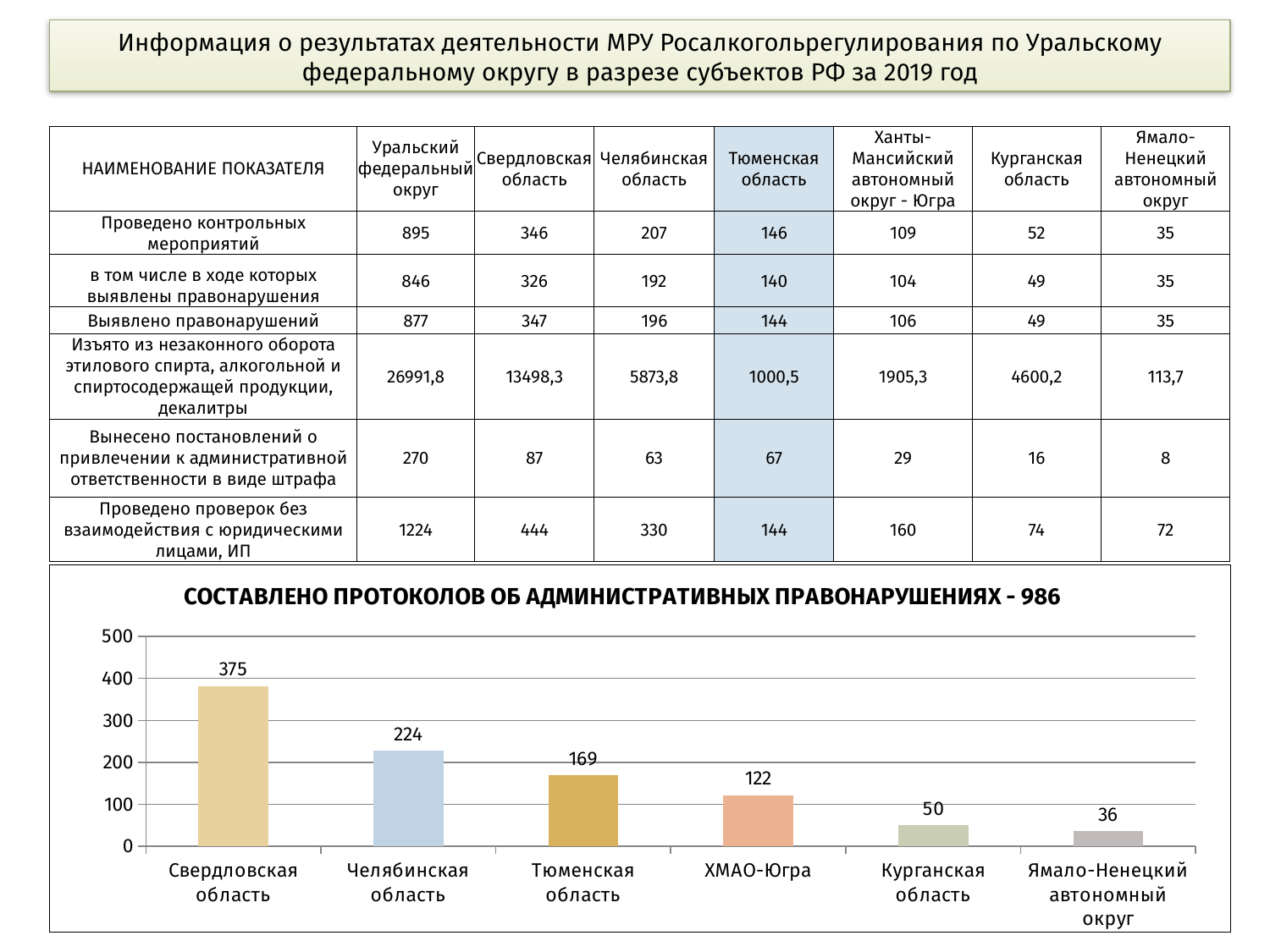

Информация о результатах деятельности МРУ Росалкогольрегулирования по Уральскому федеральному округу в разрезе субъектов РФ за 2019 год
| НАИМЕНОВАНИЕ ПОКАЗАТЕЛЯ | Уральский федеральный округ | Свердловская область | Челябинская область | Тюменская область | Ханты-Мансийский автономный округ - Югра | Курганская область | Ямало-Ненецкий автономный округ |
| --- | --- | --- | --- | --- | --- | --- | --- |
| Проведено контрольных мероприятий | 895 | 346 | 207 | 146 | 109 | 52 | 35 |
| в том числе в ходе которых выявлены правонарушения | 846 | 326 | 192 | 140 | 104 | 49 | 35 |
| Выявлено правонарушений | 877 | 347 | 196 | 144 | 106 | 49 | 35 |
| Изъято из незаконного оборота этилового спирта, алкогольной и спиртосодержащей продукции, декалитры | 26991,8 | 13498,3 | 5873,8 | 1000,5 | 1905,3 | 4600,2 | 113,7 |
| Вынесено постановлений о привлечении к административной ответственности в виде штрафа | 270 | 87 | 63 | 67 | 29 | 16 | 8 |
| Проведено проверок без взаимодействия с юридическими лицами, ИП | 1224 | 444 | 330 | 144 | 160 | 74 | 72 |

### Chart: СОСТАВЛЕНО ПРОТОКОЛОВ ОБ АДМИНИСТРАТИВНЫХ ПРАВОНАРУШЕНИЯХ - 986

| Category | составлено протоколов |
|---|---|
| Свердловская область | 382.0 |
| Челябинская область | 227.0 |
| Тюменская область | 169.0 |
| ХМАО-Югра | 122.0 |
| Курганская область | 50.0 |
| Ямало-Ненецкий автономный округ | 36.0 |